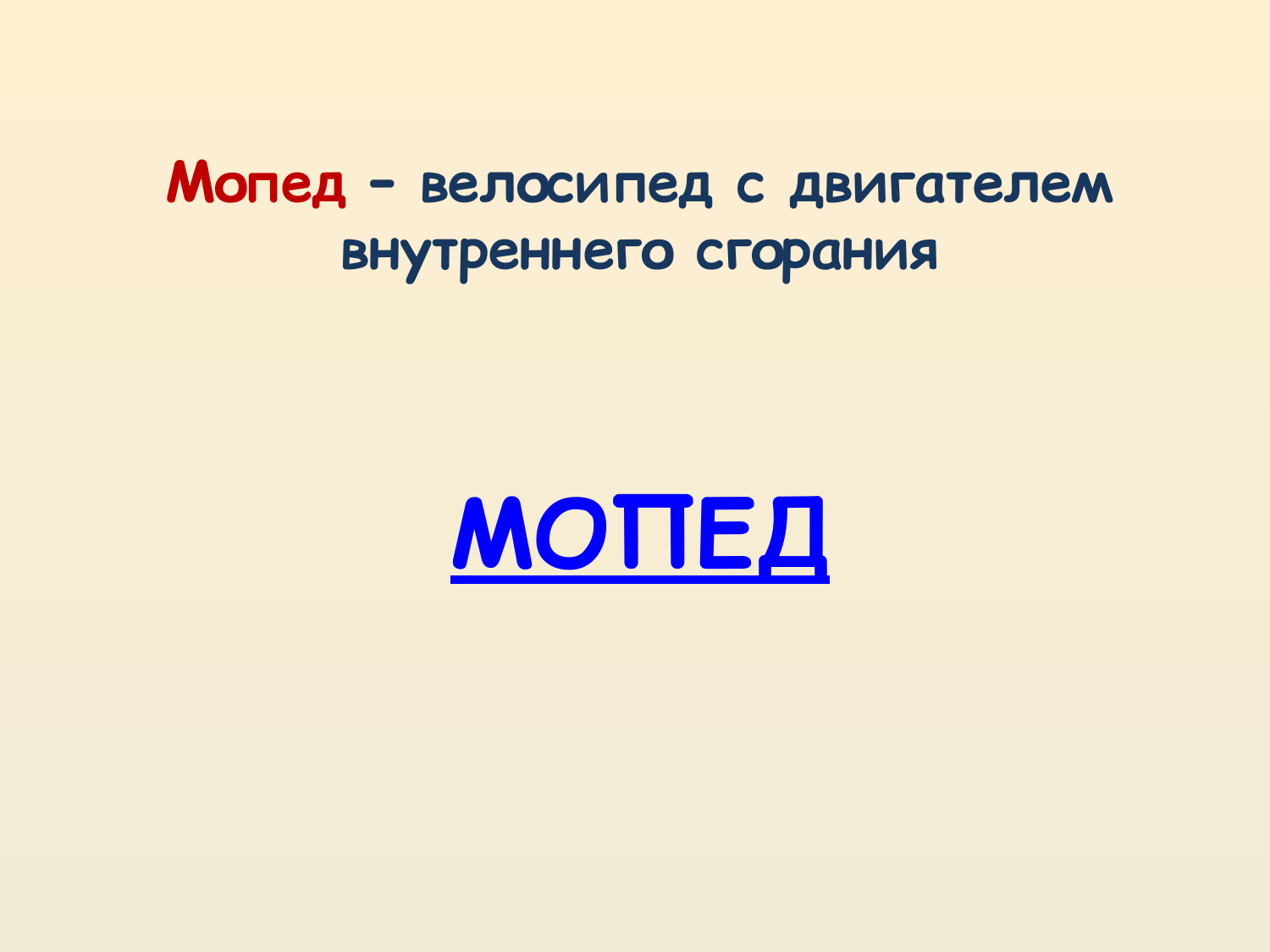

Мопед – велосипед с двигателем внутреннего сгорания
МОПЕД